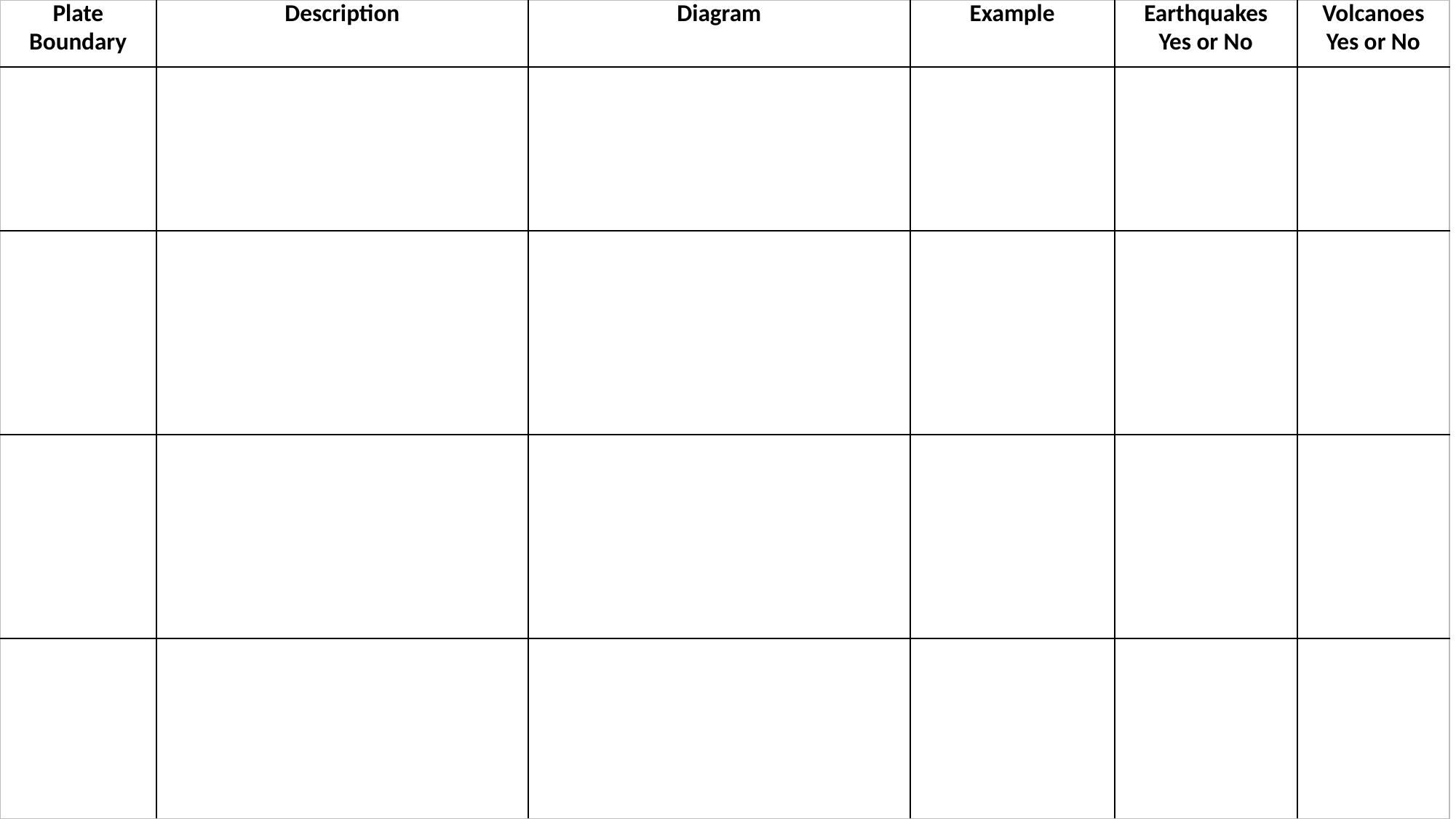

| Plate Boundary | Description | Diagram | Example | Earthquakes Yes or No | Volcanoes Yes or No |
| --- | --- | --- | --- | --- | --- |
|  |  |  |  |  |  |
|  |  |  |  |  |  |
|  |  |  |  |  |  |
|  |  |  |  |  |  |